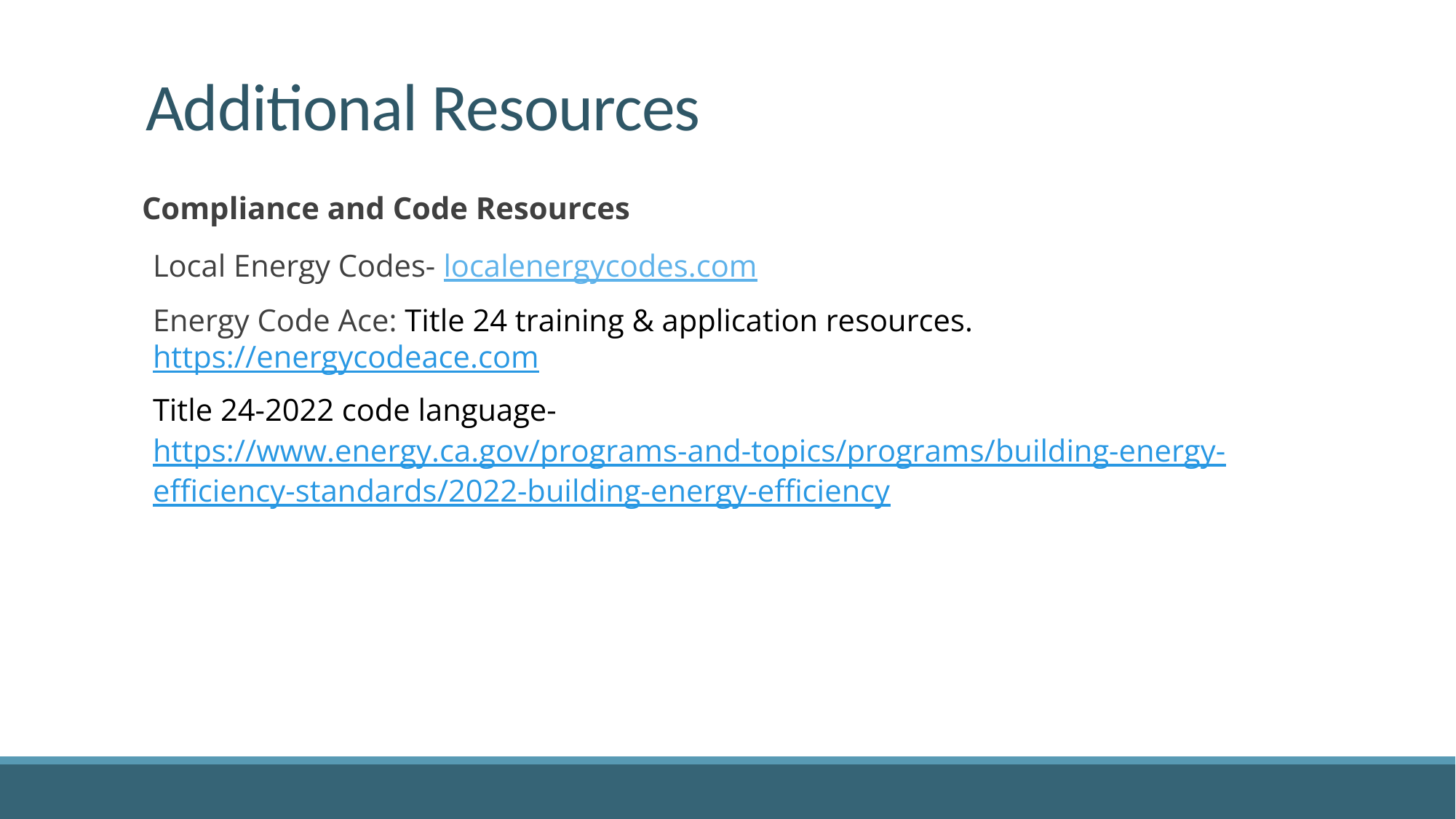

# Additional Resources
Compliance and Code Resources
Local Energy Codes- localenergycodes.com
Energy Code Ace: Title 24 training & application resources. https://energycodeace.com
Title 24-2022 code language- https://www.energy.ca.gov/programs-and-topics/programs/building-energy-efficiency-standards/2022-building-energy-efficiency